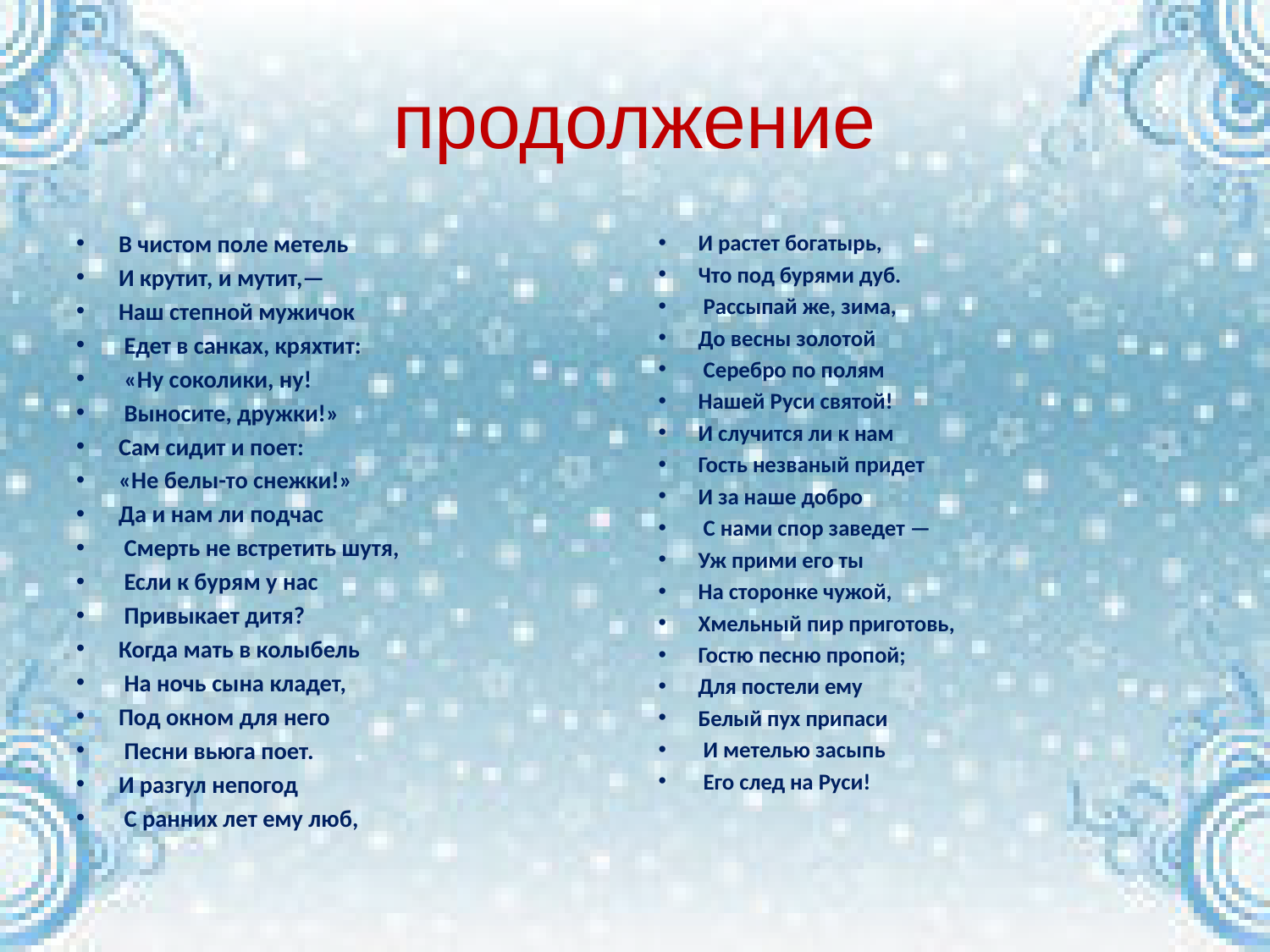

# продолжение
В чистом поле метель
И крутит, и мутит,—
Наш степной мужичок
 Едет в санках, кряхтит:
 «Ну соколики, ну!
 Выносите, дружки!»
Сам сидит и поет:
«Не белы-то снежки!»
Да и нам ли подчас
 Смерть не встретить шутя,
 Если к бурям у нас
 Привыкает дитя?
Когда мать в колыбель
 На ночь сына кладет,
Под окном для него
 Песни вьюга поет.
И разгул непогод
 С ранних лет ему люб,

И растет богатырь,
Что под бурями дуб.
 Рассыпай же, зима,
До весны золотой
 Серебро по полям
Нашей Руси святой!
И случится ли к нам
Гость незваный придет
И за наше добро
 С нами спор заведет —
Уж прими его ты
На сторонке чужой,
Хмельный пир приготовь,
Гостю песню пропой;
Для постели ему
Белый пух припаси
 И метелью засыпь
 Его след на Руси!